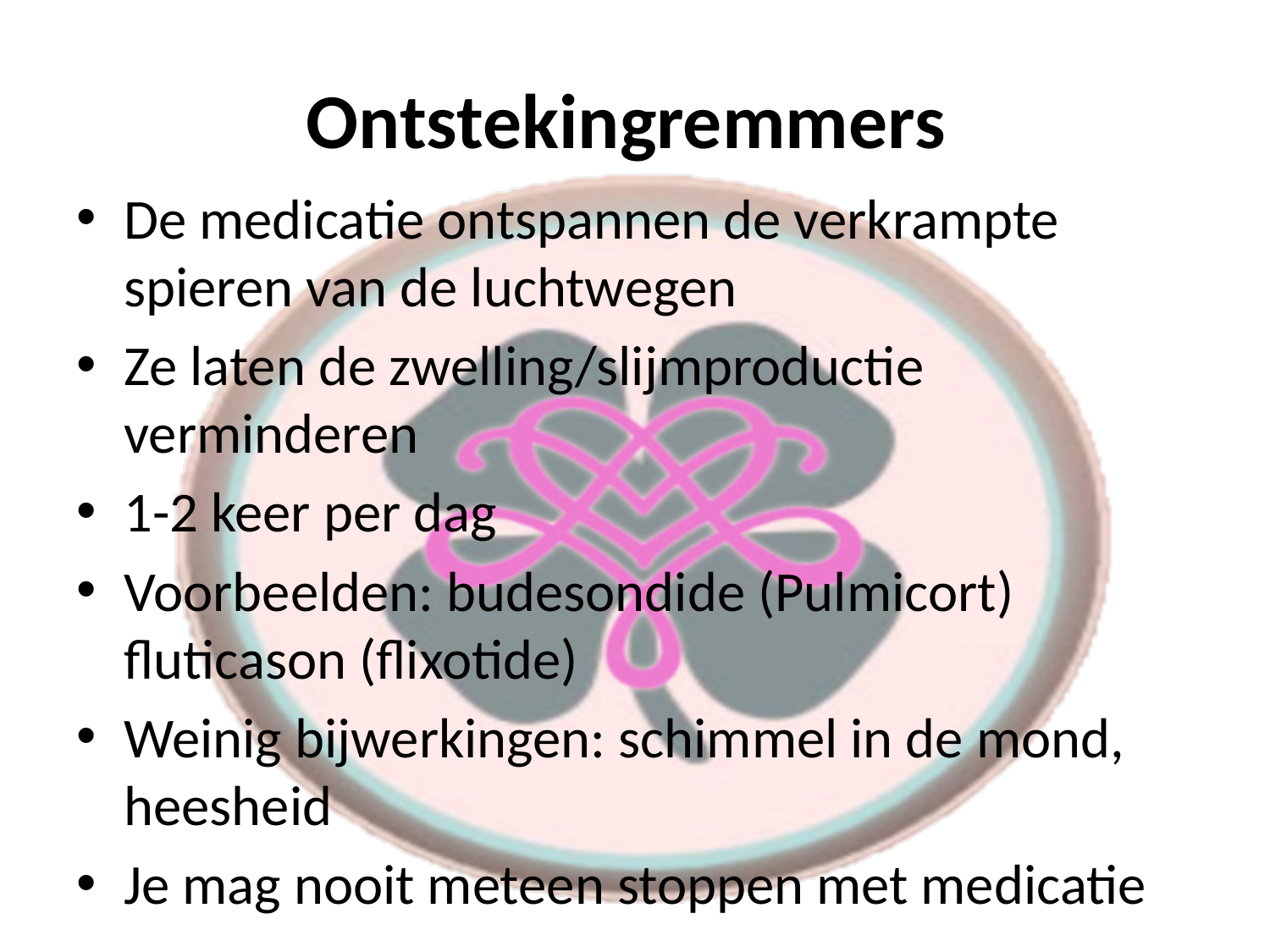

# Ontstekingremmers
De medicatie ontspannen de verkrampte spieren van de luchtwegen
Ze laten de zwelling/slijmproductie verminderen
1-2 keer per dag
Voorbeelden: budesondide (Pulmicort) fluticason (flixotide)
Weinig bijwerkingen: schimmel in de mond, heesheid
Je mag nooit meteen stoppen met medicatie